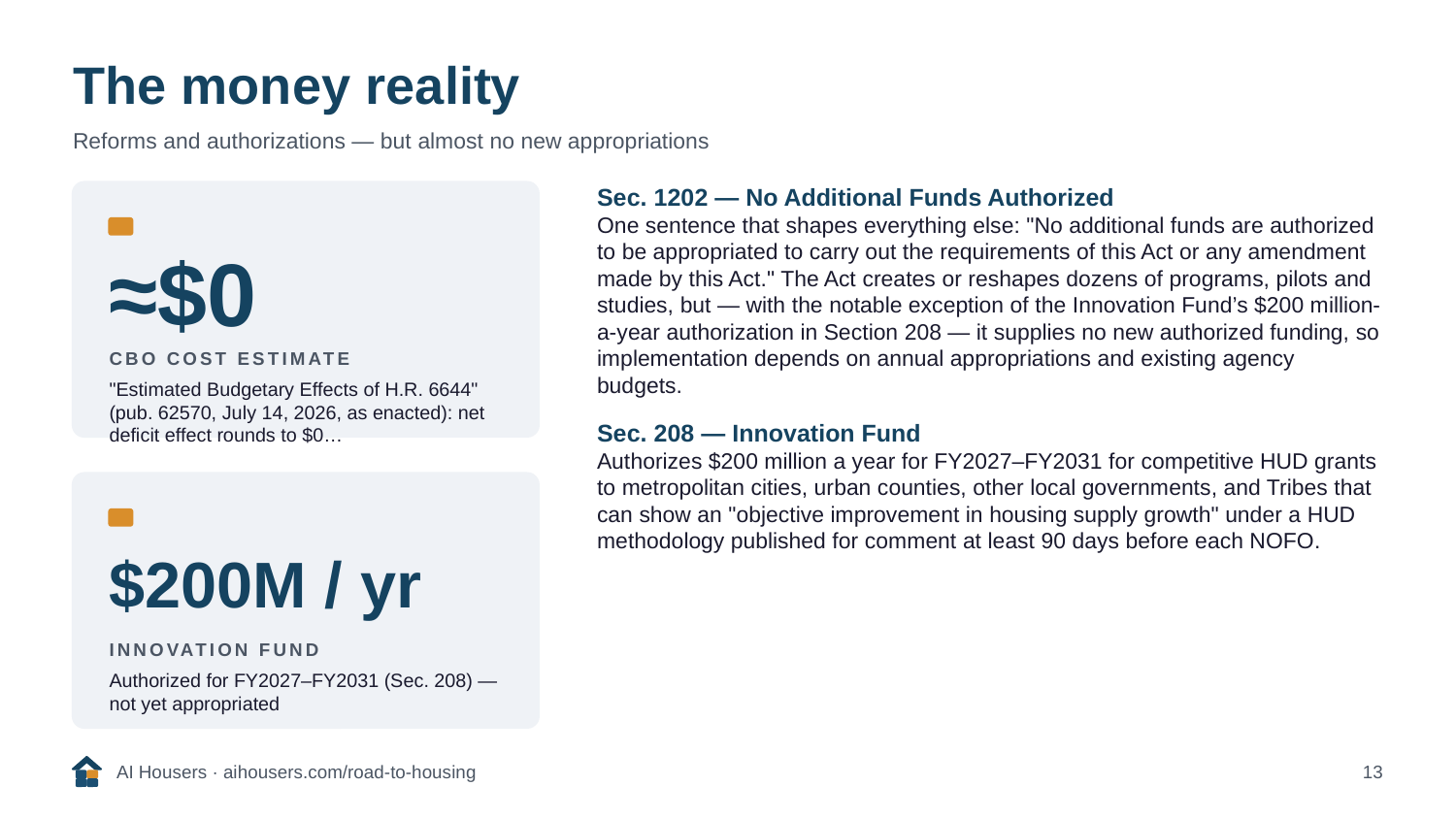

The money reality
Reforms and authorizations — but almost no new appropriations

Sec. 1202 — No Additional Funds Authorized
One sentence that shapes everything else: "No additional funds are authorized to be appropriated to carry out the requirements of this Act or any amendment made by this Act." The Act creates or reshapes dozens of programs, pilots and studies, but — with the notable exception of the Innovation Fund’s $200 million-a-year authorization in Section 208 — it supplies no new authorized funding, so implementation depends on annual appropriations and existing agency budgets.
Sec. 208 — Innovation Fund
Authorizes $200 million a year for FY2027–FY2031 for competitive HUD grants to metropolitan cities, urban counties, other local governments, and Tribes that can show an "objective improvement in housing supply growth" under a HUD methodology published for comment at least 90 days before each NOFO.

≈$0
CBO COST ESTIMATE
"Estimated Budgetary Effects of H.R. 6644" (pub. 62570, July 14, 2026, as enacted): net deficit effect rounds to $0…

$200M / yr
INNOVATION FUND
Authorized for FY2027–FY2031 (Sec. 208) — not yet appropriated
AI Housers · aihousers.com/road-to-housing
13